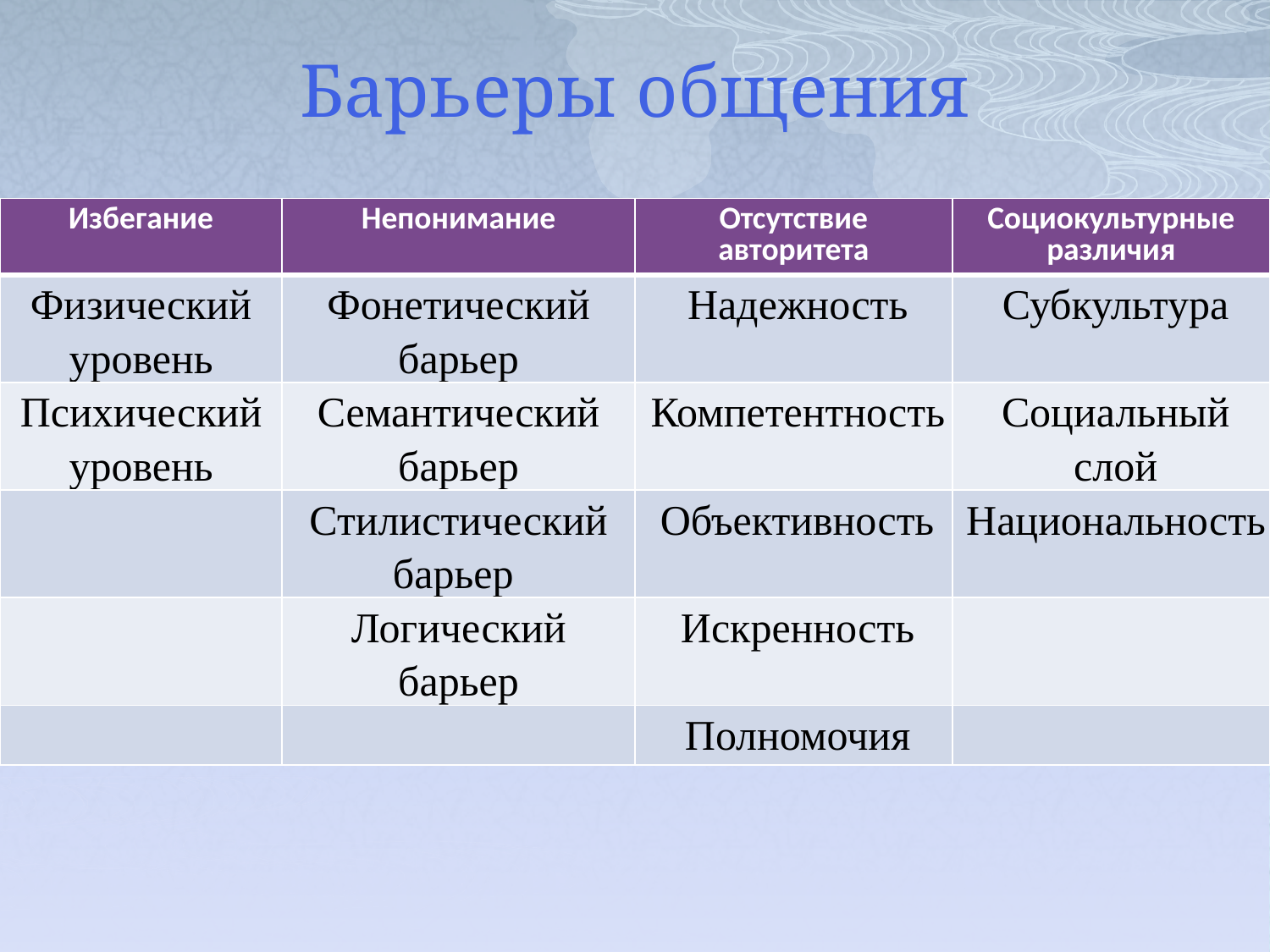

# Барьеры общения
| Избегание | Непонимание | Отсутствие авторитета | Социокультурные различия |
| --- | --- | --- | --- |
| Физический уровень | Фонетический барьер | Надежность | Субкультура |
| Психический уровень | Семантический барьер | Компетентность | Социальный слой |
|  | Стилистический барьер | Объективность | Национальность |
|  | Логический барьер | Искренность |  |
|  |  | Полномочия |  |